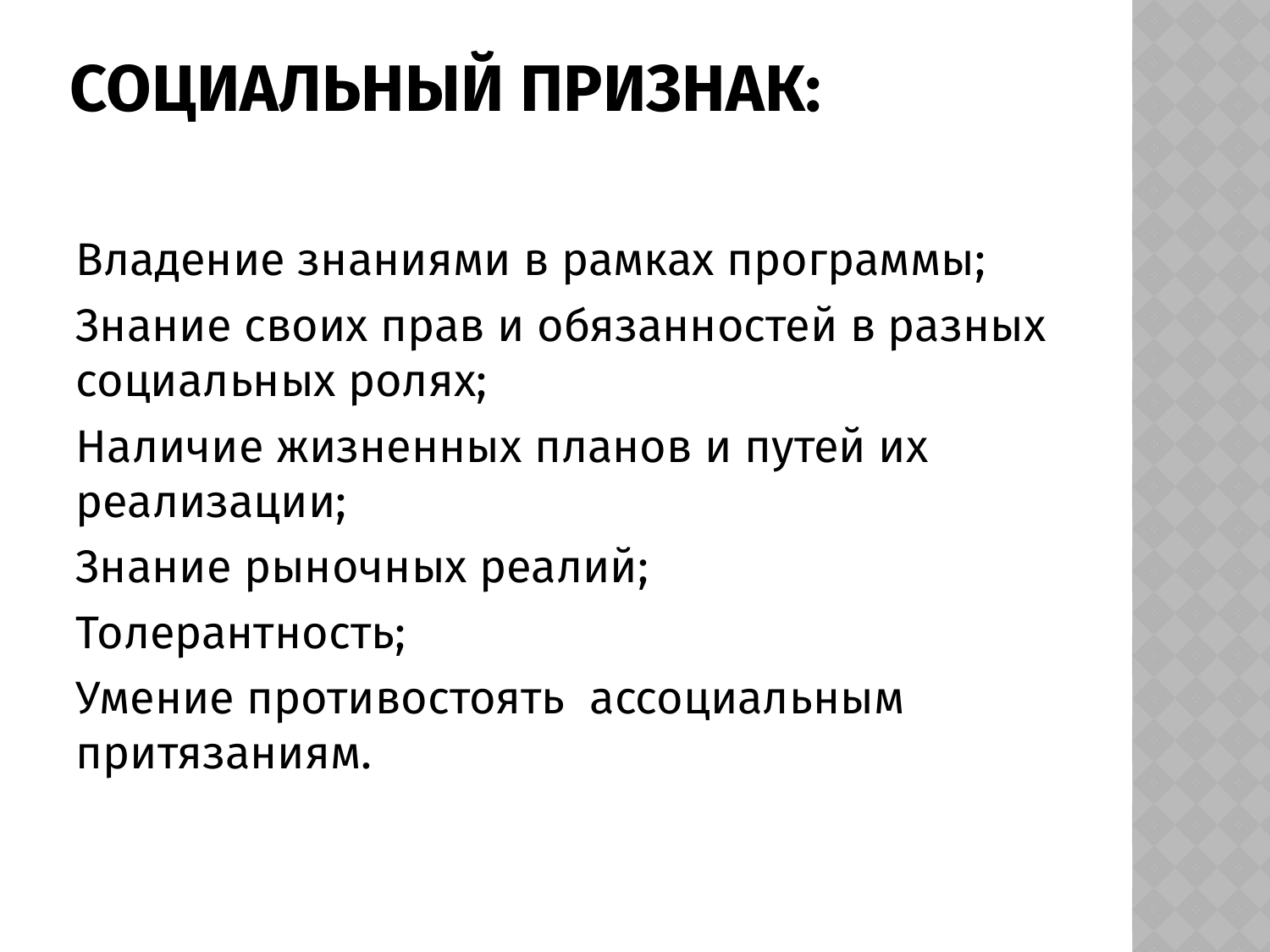

# Социальный признак:
Владение знаниями в рамках программы;
Знание своих прав и обязанностей в разных социальных ролях;
Наличие жизненных планов и путей их реализации;
Знание рыночных реалий;
Толерантность;
Умение противостоять  ассоциальным притязаниям.